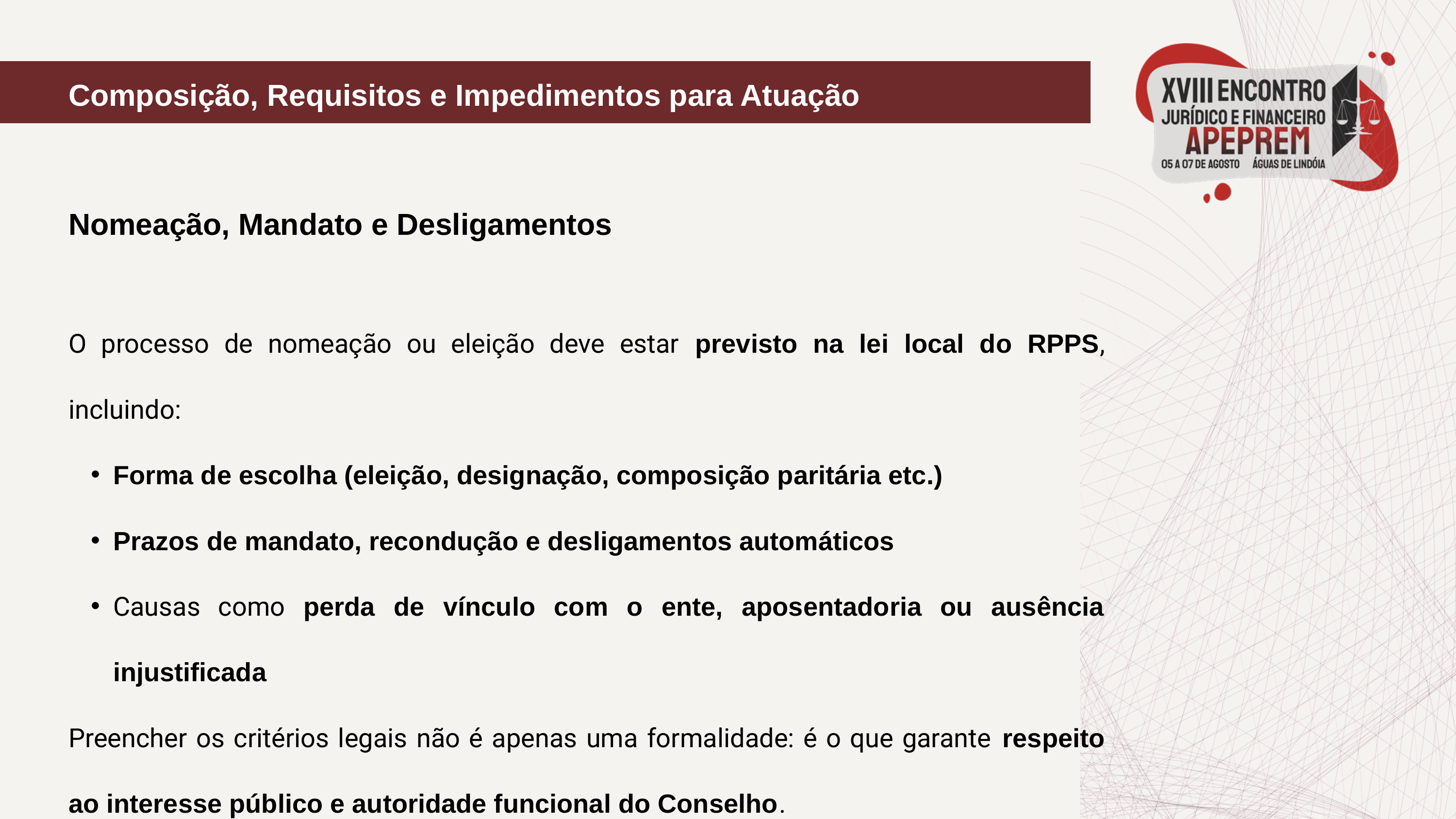

Composição, Requisitos e Impedimentos para Atuação
Nomeação, Mandato e Desligamentos
O processo de nomeação ou eleição deve estar previsto na lei local do RPPS, incluindo:
Forma de escolha (eleição, designação, composição paritária etc.)
Prazos de mandato, recondução e desligamentos automáticos
Causas como perda de vínculo com o ente, aposentadoria ou ausência injustificada
Preencher os critérios legais não é apenas uma formalidade: é o que garante respeito ao interesse público e autoridade funcional do Conselho.